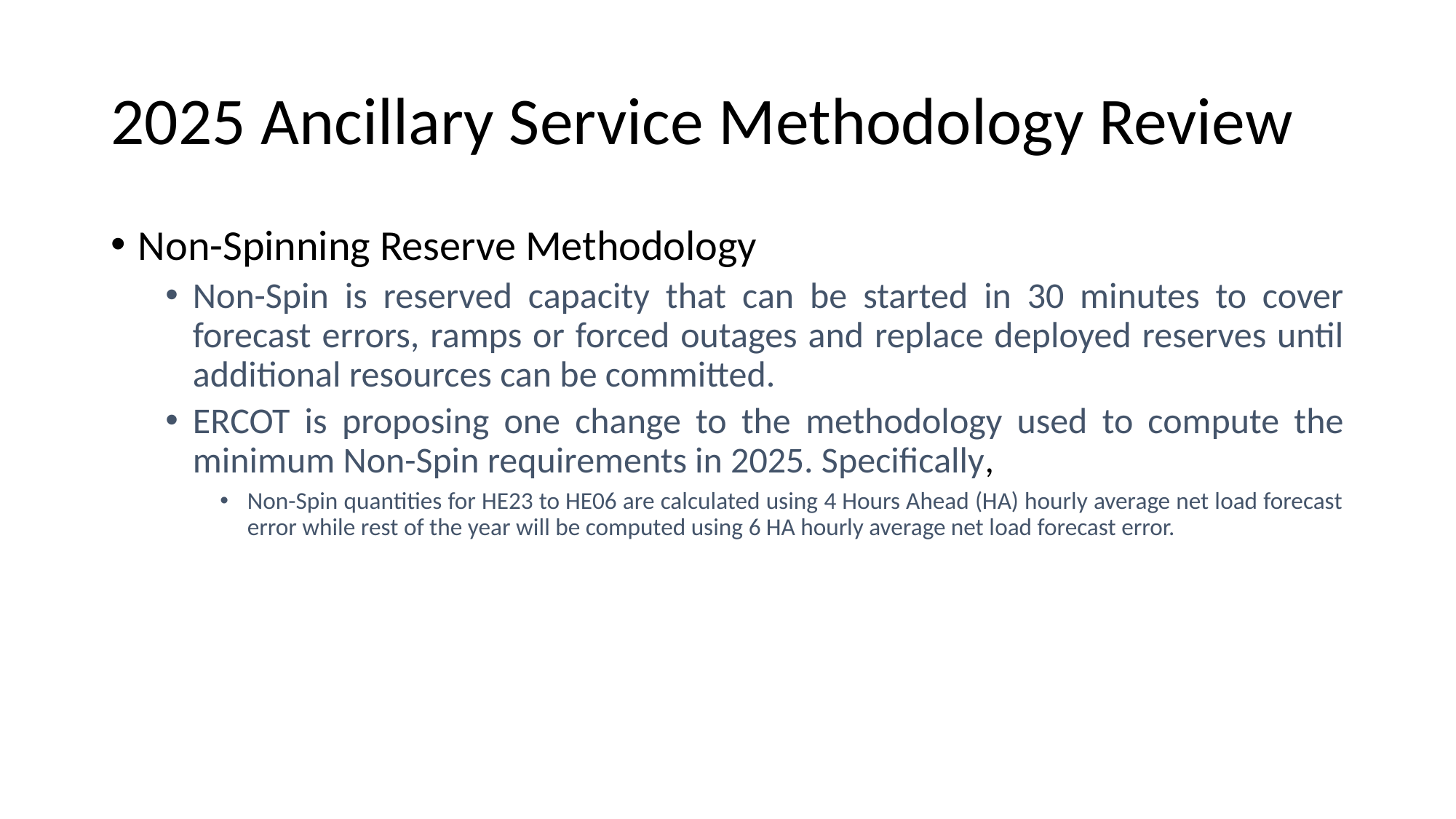

# 2025 Ancillary Service Methodology Review
Non-Spinning Reserve Methodology
Non-Spin is reserved capacity that can be started in 30 minutes to cover forecast errors, ramps or forced outages and replace deployed reserves until additional resources can be committed.
ERCOT is proposing one change to the methodology used to compute the minimum Non-Spin requirements in 2025. Specifically,
Non-Spin quantities for HE23 to HE06 are calculated using 4 Hours Ahead (HA) hourly average net load forecast error while rest of the year will be computed using 6 HA hourly average net load forecast error.